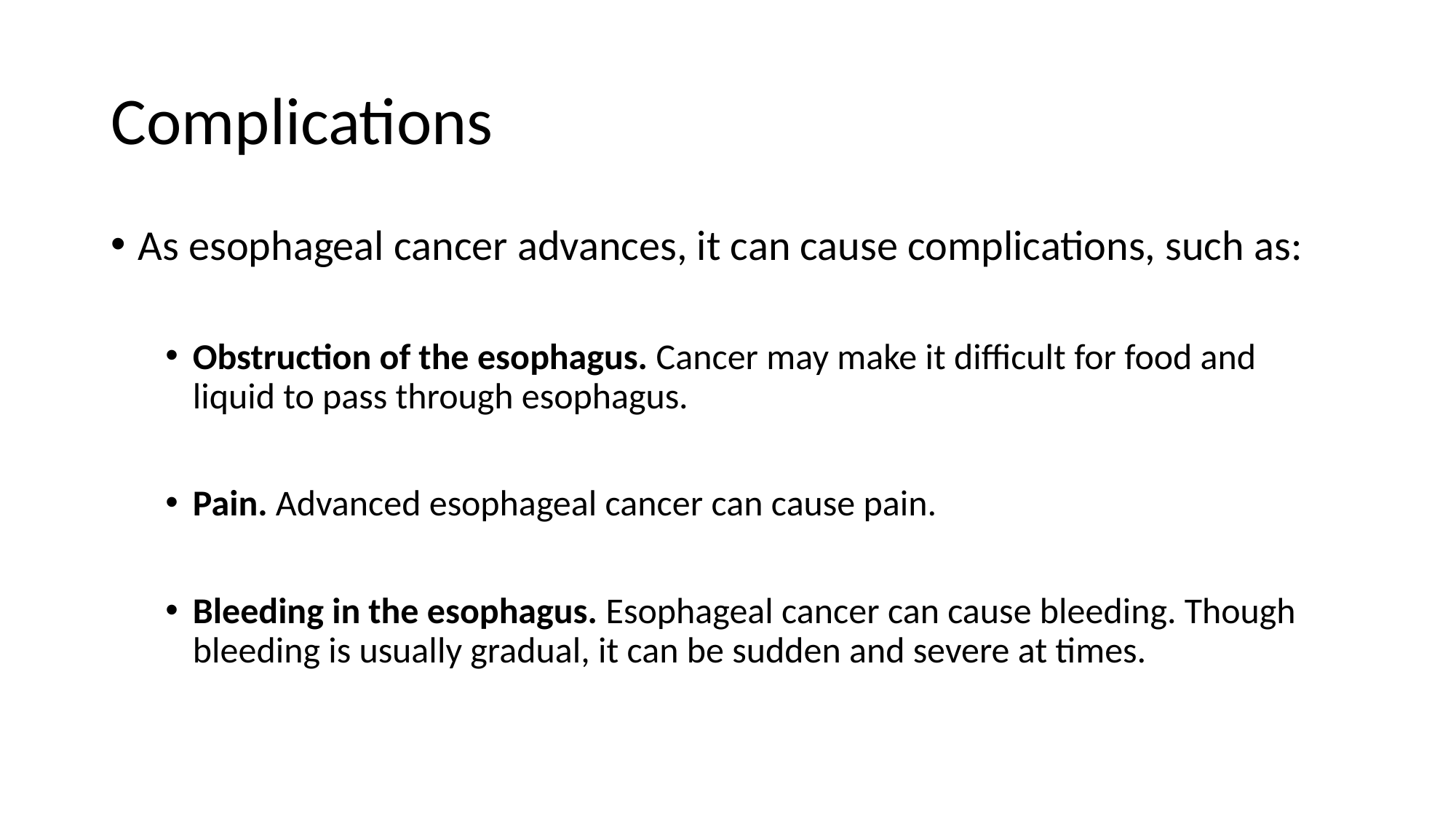

# Complications
As esophageal cancer advances, it can cause complications, such as:

Obstruction of the esophagus. Cancer may make it difficult for food and liquid to pass through esophagus.

Pain. Advanced esophageal cancer can cause pain.

Bleeding in the esophagus. Esophageal cancer can cause bleeding. Though bleeding is usually gradual, it can be sudden and severe at times.